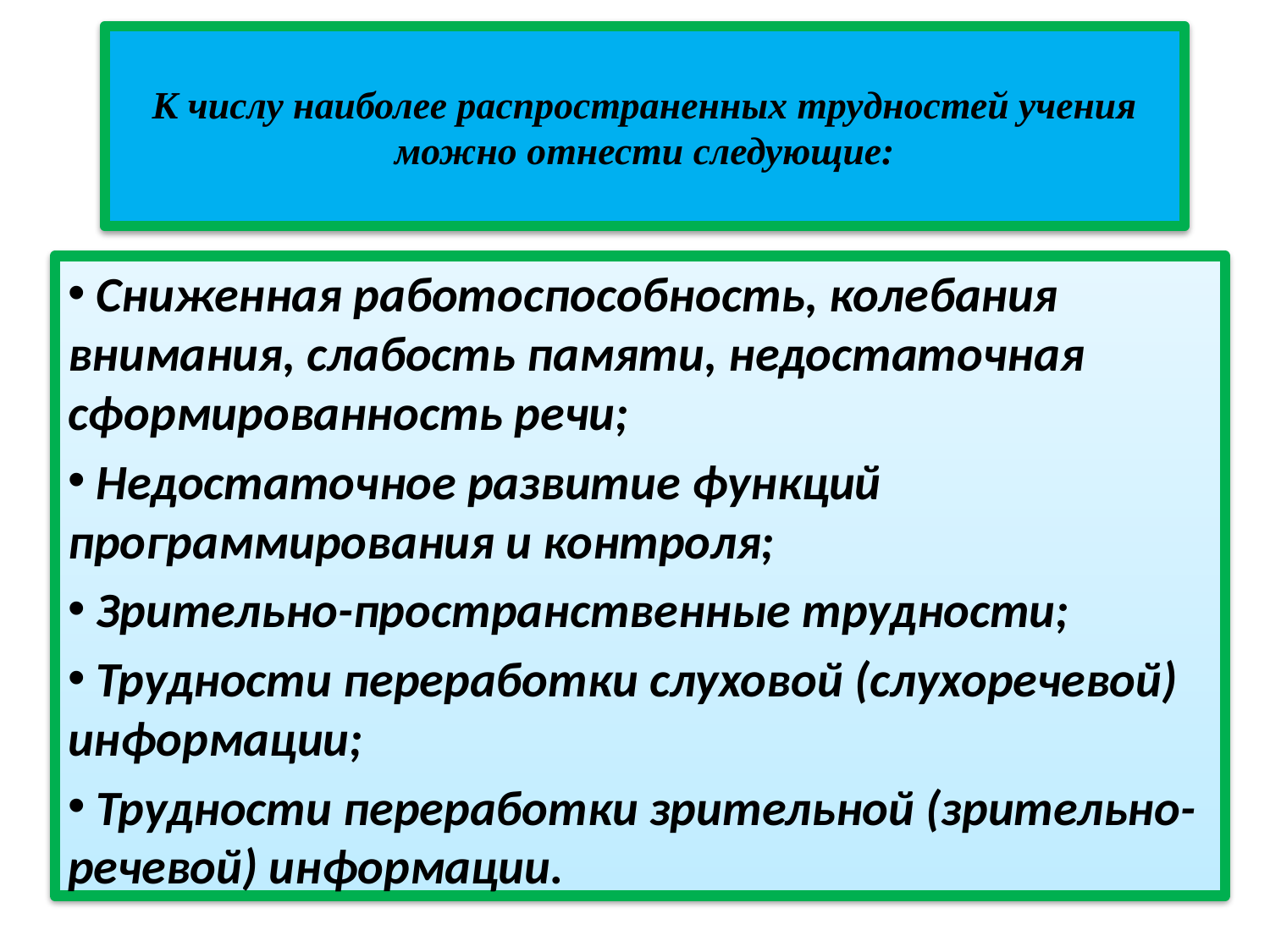

# К числу наиболее распространенных трудностей учения можно отнести следующие:
 Сниженная работоспособность, колебания внимания, слабость памяти, недостаточная сформированность речи;
 Недостаточное развитие функций программирования и контроля;
 Зрительно-пространственные трудности;
 Трудности переработки слуховой (слухоречевой) информации;
 Трудности переработки зрительной (зрительно-речевой) информации.